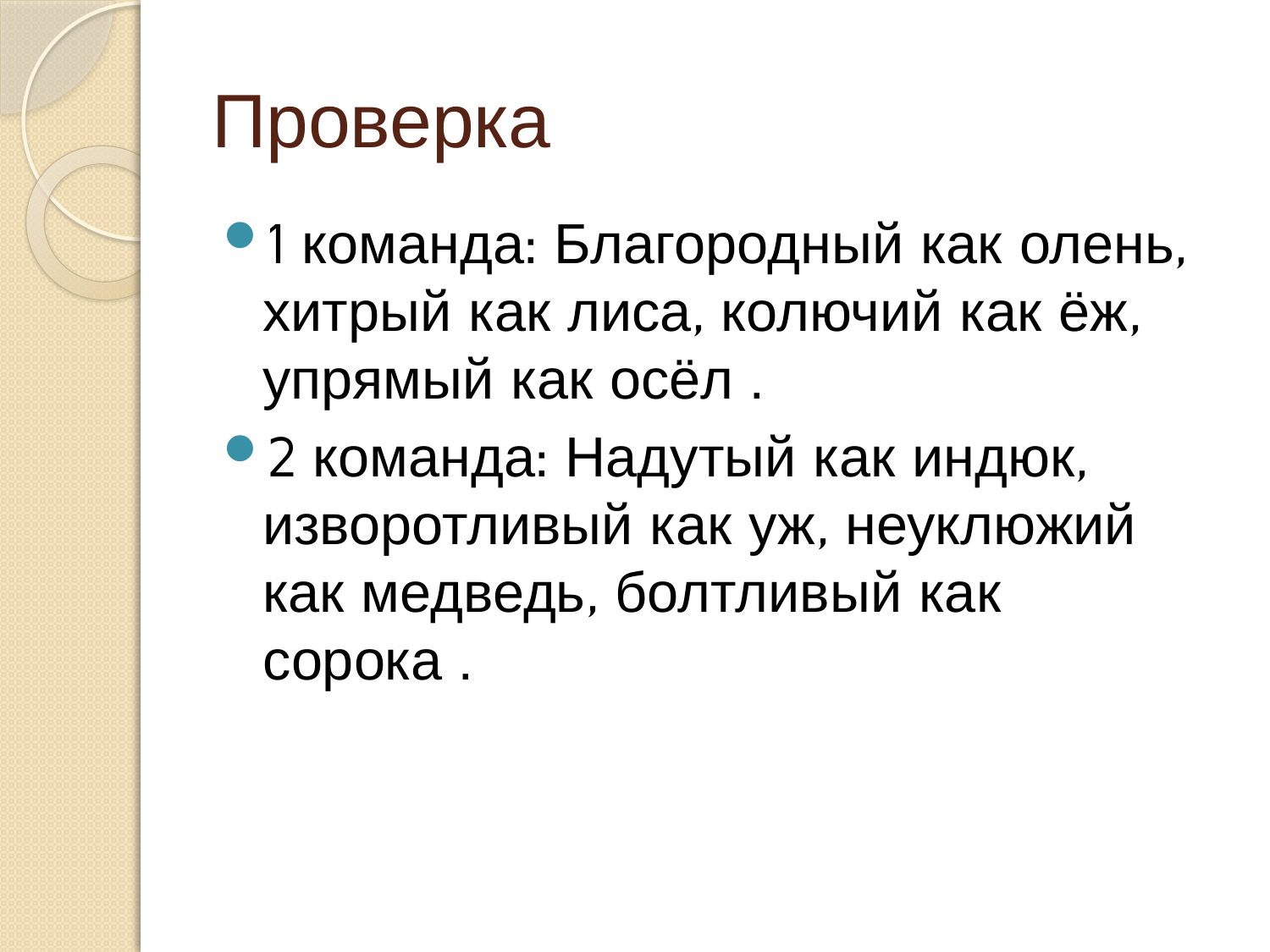

# Проверка
1 команда: Благородный как олень, хитрый как лиса, колючий как ёж, упрямый как осёл .
2 команда: Надутый как индюк, изворотливый как уж, неуклюжий как медведь, болтливый как сорока .